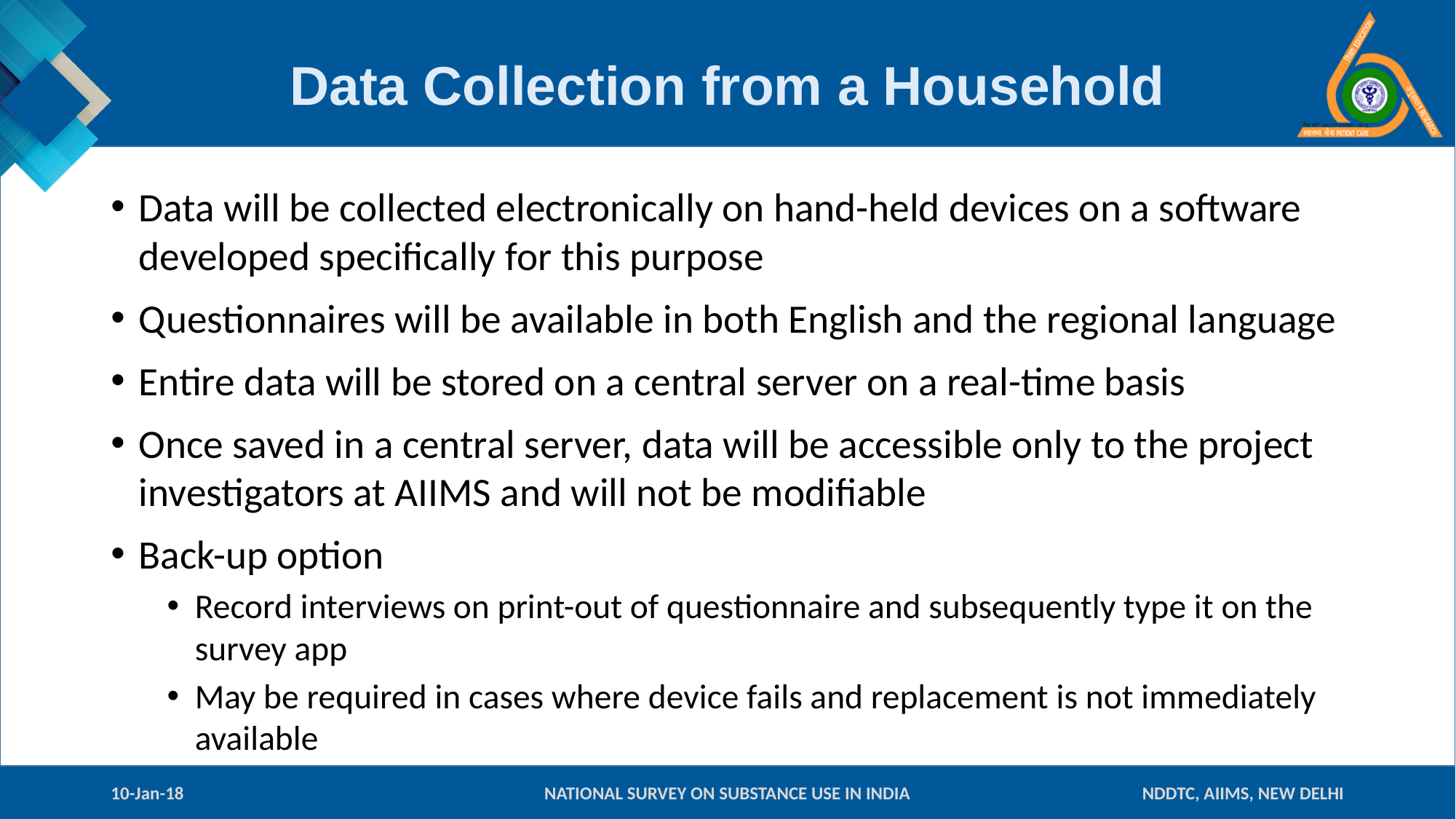

# Data Collection from a Household
Data will be collected electronically on hand-held devices on a software developed specifically for this purpose
Questionnaires will be available in both English and the regional language
Entire data will be stored on a central server on a real-time basis
Once saved in a central server, data will be accessible only to the project investigators at AIIMS and will not be modifiable
Back-up option
Record interviews on print-out of questionnaire and subsequently type it on the survey app
May be required in cases where device fails and replacement is not immediately available
10-Jan-18
NATIONAL SURVEY ON SUBSTANCE USE IN INDIA
NDDTC, AIIMS, NEW DELHI